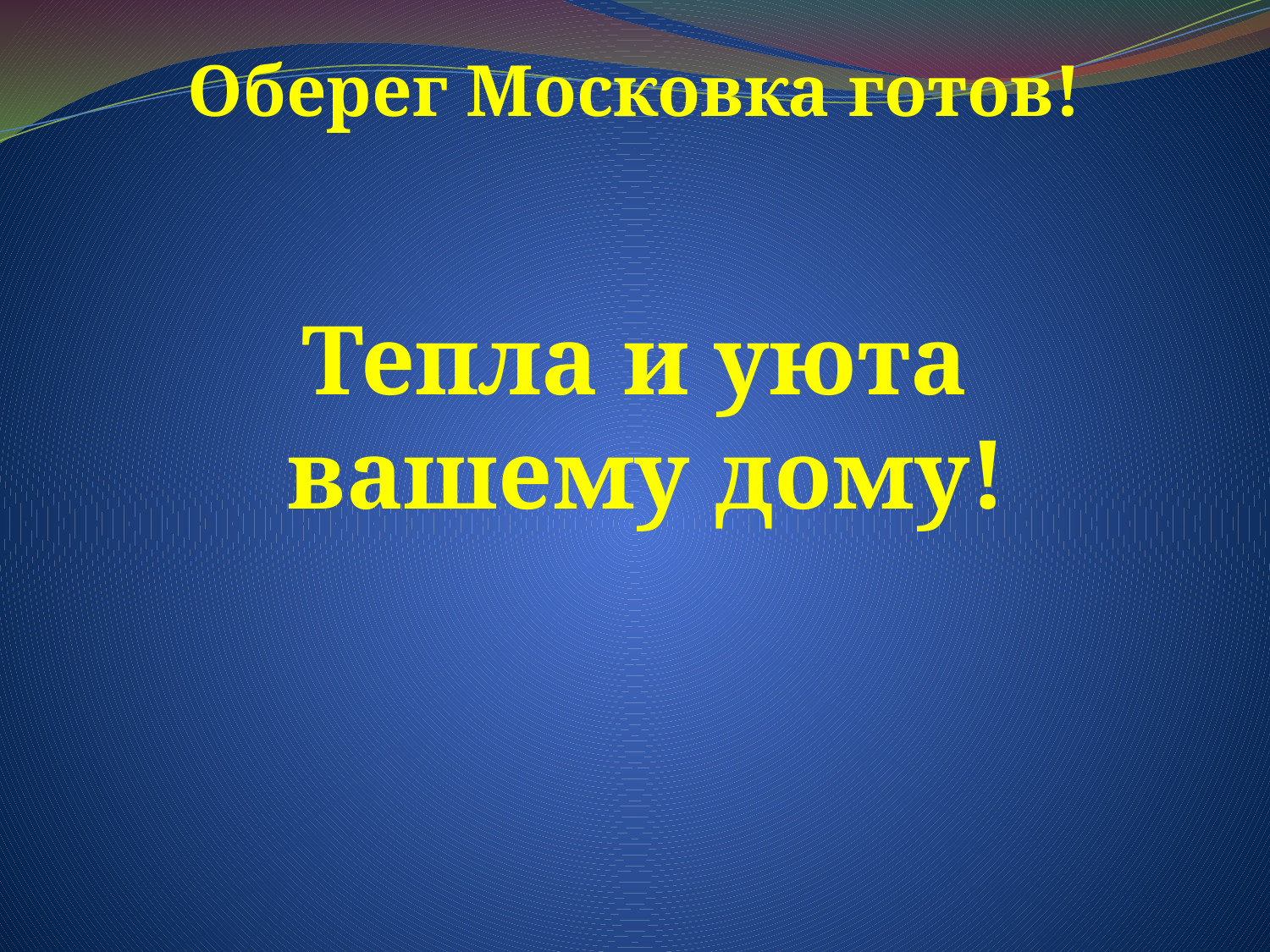

Оберег Московка готов!

Тепла и уюта
 вашему дому!